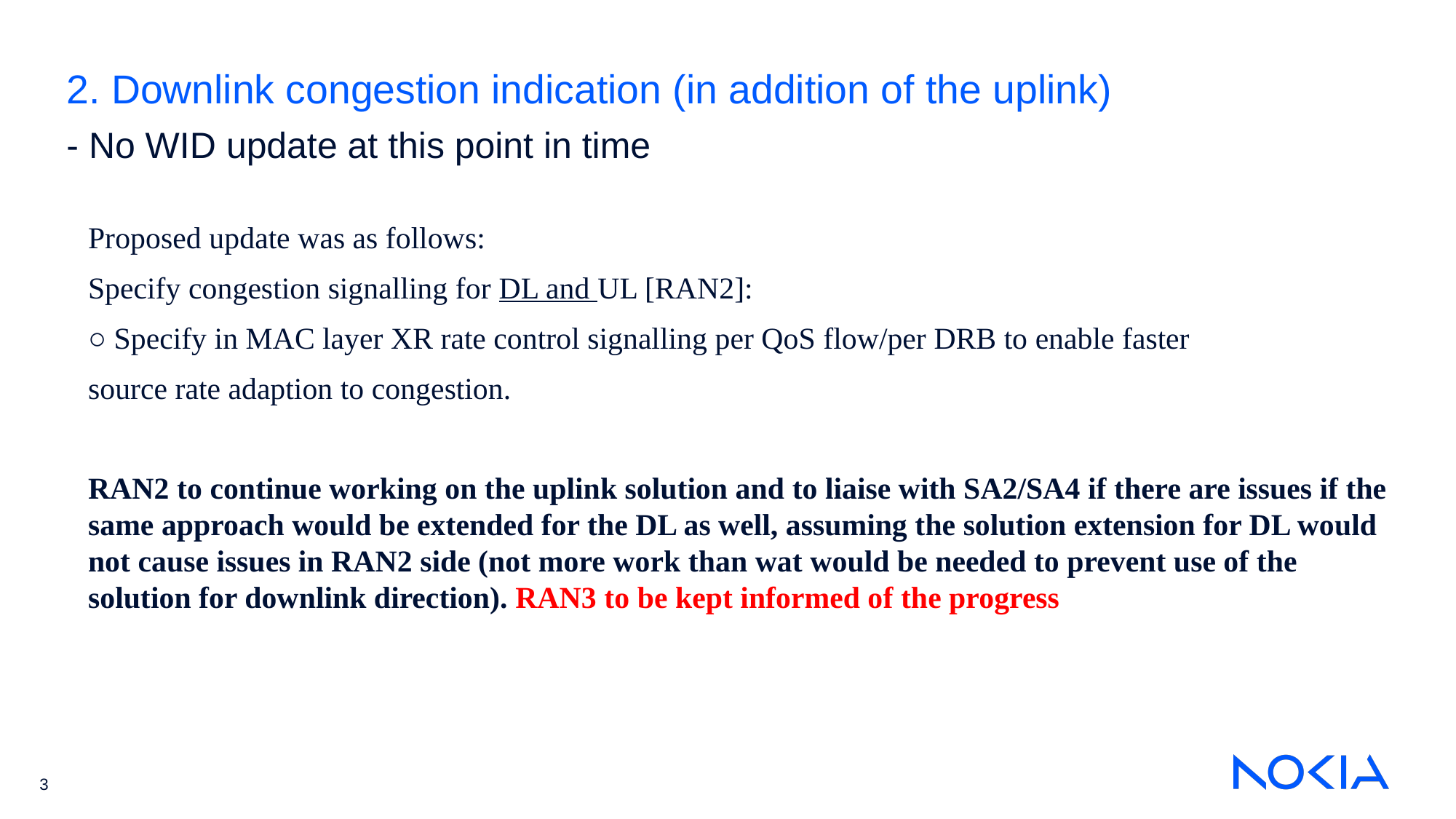

2. Downlink congestion indication (in addition of the uplink)
- No WID update at this point in time
Proposed update was as follows:
Specify congestion signalling for DL and UL [RAN2]:
○ Specify in MAC layer XR rate control signalling per QoS flow/per DRB to enable faster
source rate adaption to congestion.

RAN2 to continue working on the uplink solution and to liaise with SA2/SA4 if there are issues if the same approach would be extended for the DL as well, assuming the solution extension for DL would not cause issues in RAN2 side (not more work than wat would be needed to prevent use of the solution for downlink direction). RAN3 to be kept informed of the progress